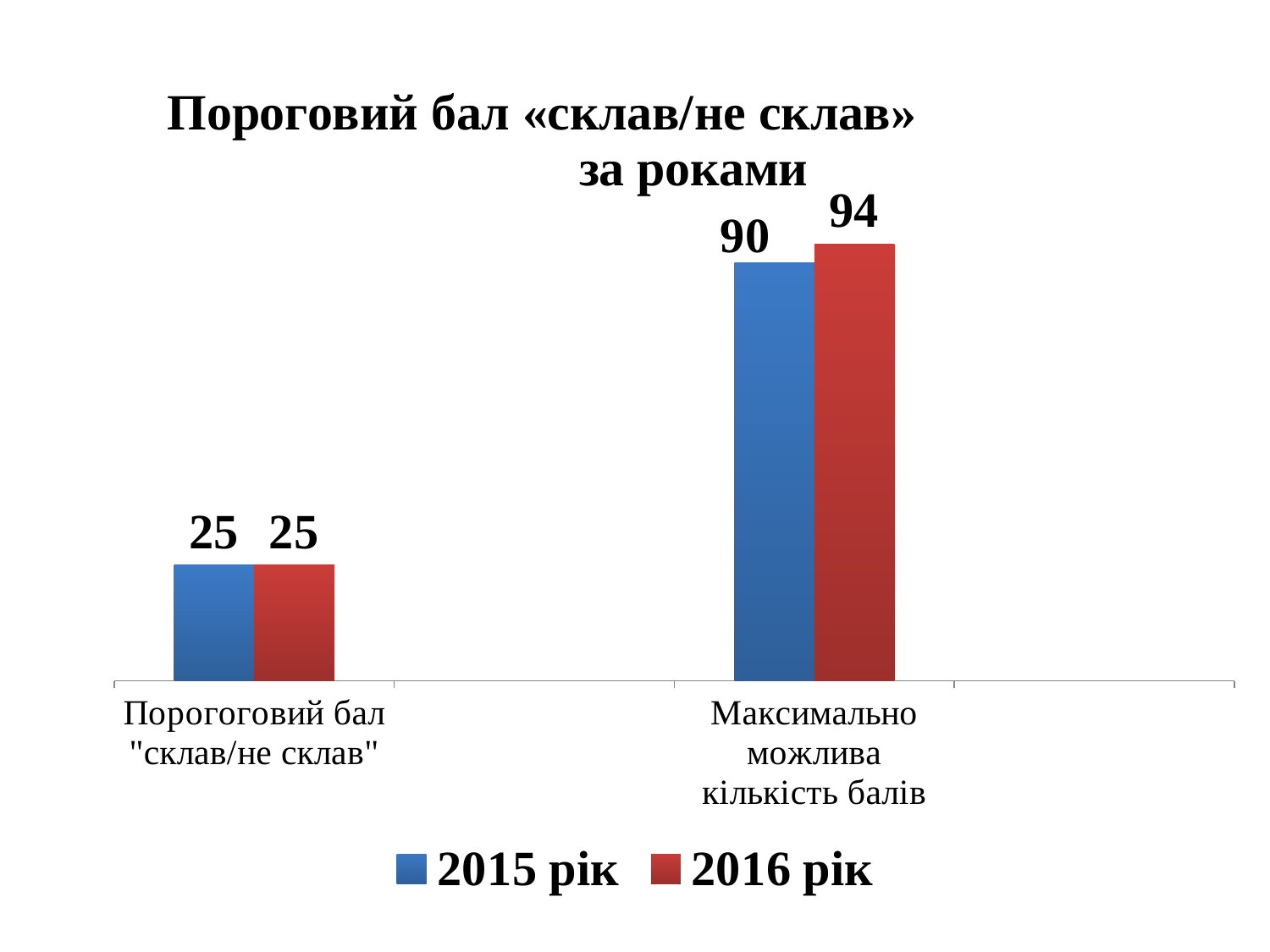

### Chart: Пороговий бал «склав/не склав»                        за роками

| Category | 2015 рік | 2016 рік |
|---|---|---|
| Порогоговий бал "склав/не склав" | 25.0 | 25.0 |
|  | None | None |
| Максимально можлива кількість балів | 90.0 | 94.0 |